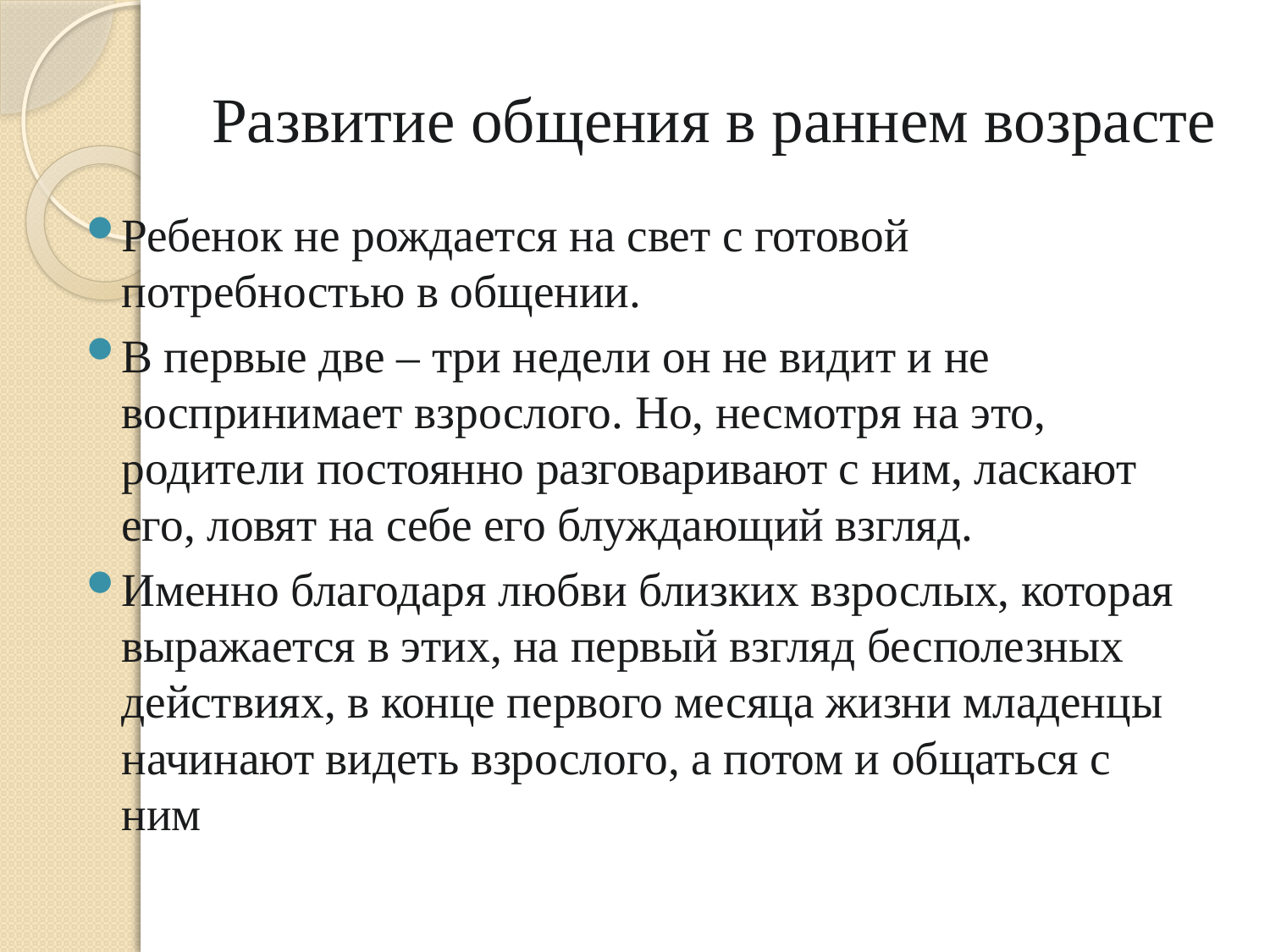

# Развитие общения в раннем возрасте
Ребенок не рождается на свет с готовой потребностью в общении.
В первые две – три недели он не видит и не воспринимает взрослого. Но, несмотря на это, родители постоянно разговаривают с ним, ласкают его, ловят на себе его блуждающий взгляд.
Именно благодаря любви близких взрослых, которая выражается в этих, на первый взгляд бесполезных действиях, в конце первого месяца жизни младенцы начинают видеть взрослого, а потом и общаться с ним